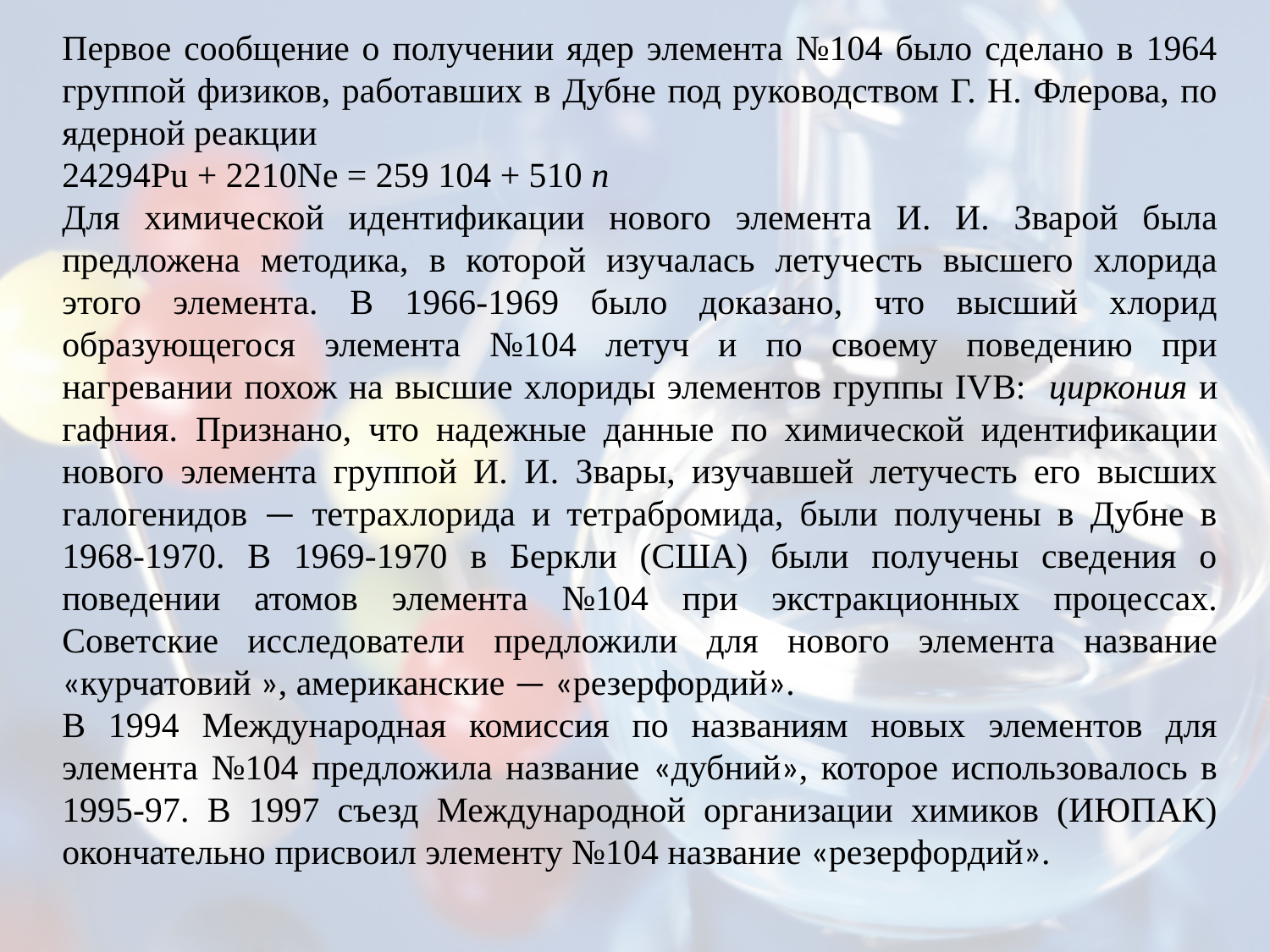

Первое сообщение о получении ядер элемента №104 было сделано в 1964 группой физиков, работавших в Дубне под руководством Г. Н. Флерова, по ядерной реакции
24294Pu + 2210Ne = 259 104 + 510 n
Для химической идентификации нового элемента И. И. Зварой была предложена методика, в которой изучалась летучесть высшего хлорида этого элемента. В 1966-1969 было доказано, что высший хлорид образующегося элемента №104 летуч и по своему поведению при нагревании похож на высшие хлориды элементов группы IVB:  циркония и гафния. Признано, что надежные данные по химической идентификации нового элемента группой И. И. Звары, изучавшей летучесть его высших галогенидов — тетрахлорида и тетрабромида, были получены в Дубне в 1968-1970. В 1969-1970 в Беркли (США) были получены сведения о поведении атомов элемента №104 при экстракционных процессах. Советские исследователи предложили для нового элемента название «курчатовий », американские — «резерфордий».
В 1994 Международная комиссия по названиям новых элементов для элемента №104 предложила название «дубний», которое использовалось в 1995-97. В 1997 съезд Международной организации химиков (ИЮПАК) окончательно присвоил элементу №104 название «резерфордий».